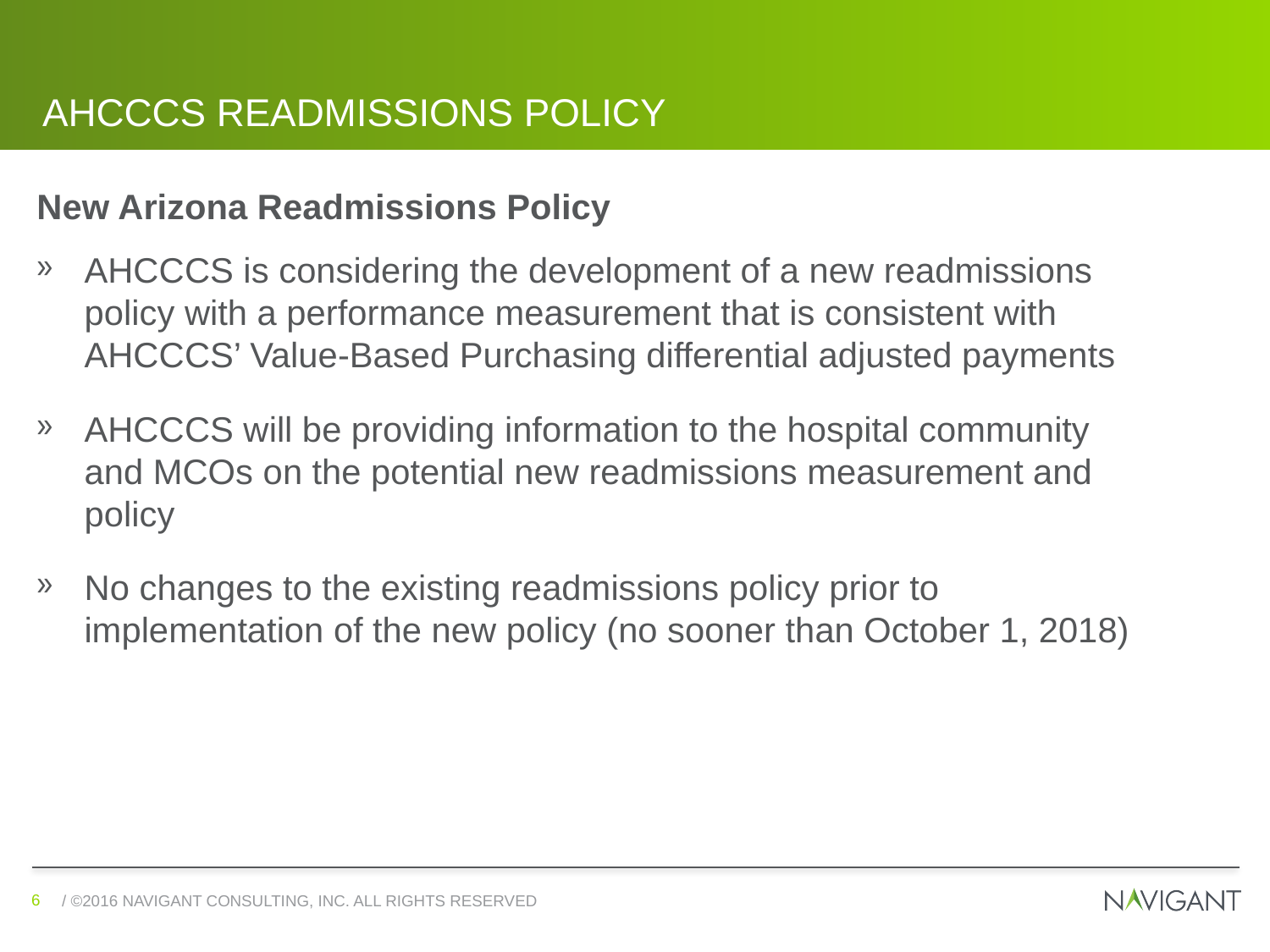

# Ahcccs readmissions policy
New Arizona Readmissions Policy
AHCCCS is considering the development of a new readmissions policy with a performance measurement that is consistent with AHCCCS’ Value-Based Purchasing differential adjusted payments
AHCCCS will be providing information to the hospital community and MCOs on the potential new readmissions measurement and policy
No changes to the existing readmissions policy prior to implementation of the new policy (no sooner than October 1, 2018)